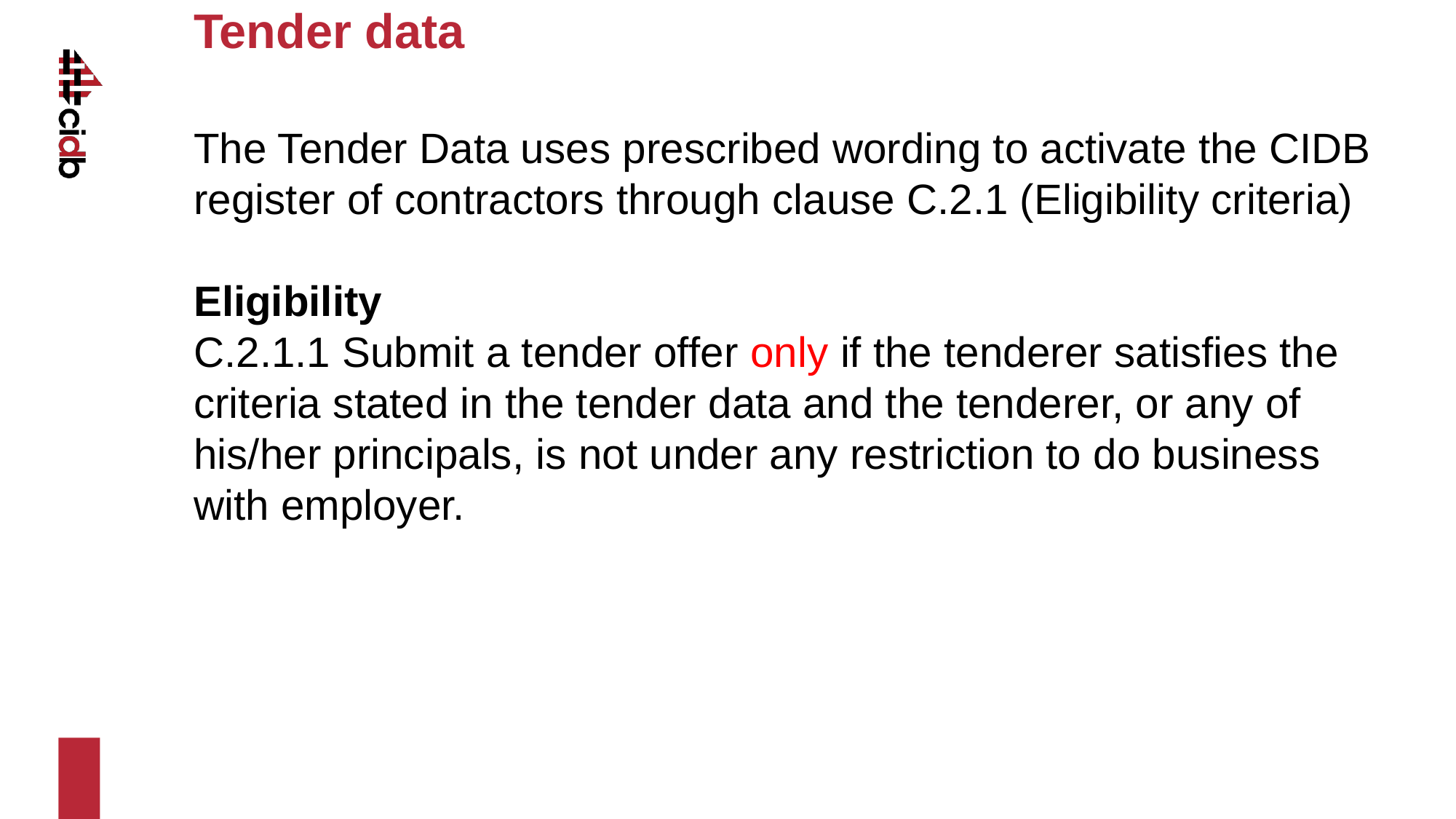

# Tender data
The Tender Data uses prescribed wording to activate the CIDB register of contractors through clause C.2.1 (Eligibility criteria)

Eligibility
C.2.1.1 Submit a tender offer only if the tenderer satisfies the criteria stated in the tender data and the tenderer, or any of his/her principals, is not under any restriction to do business with employer.